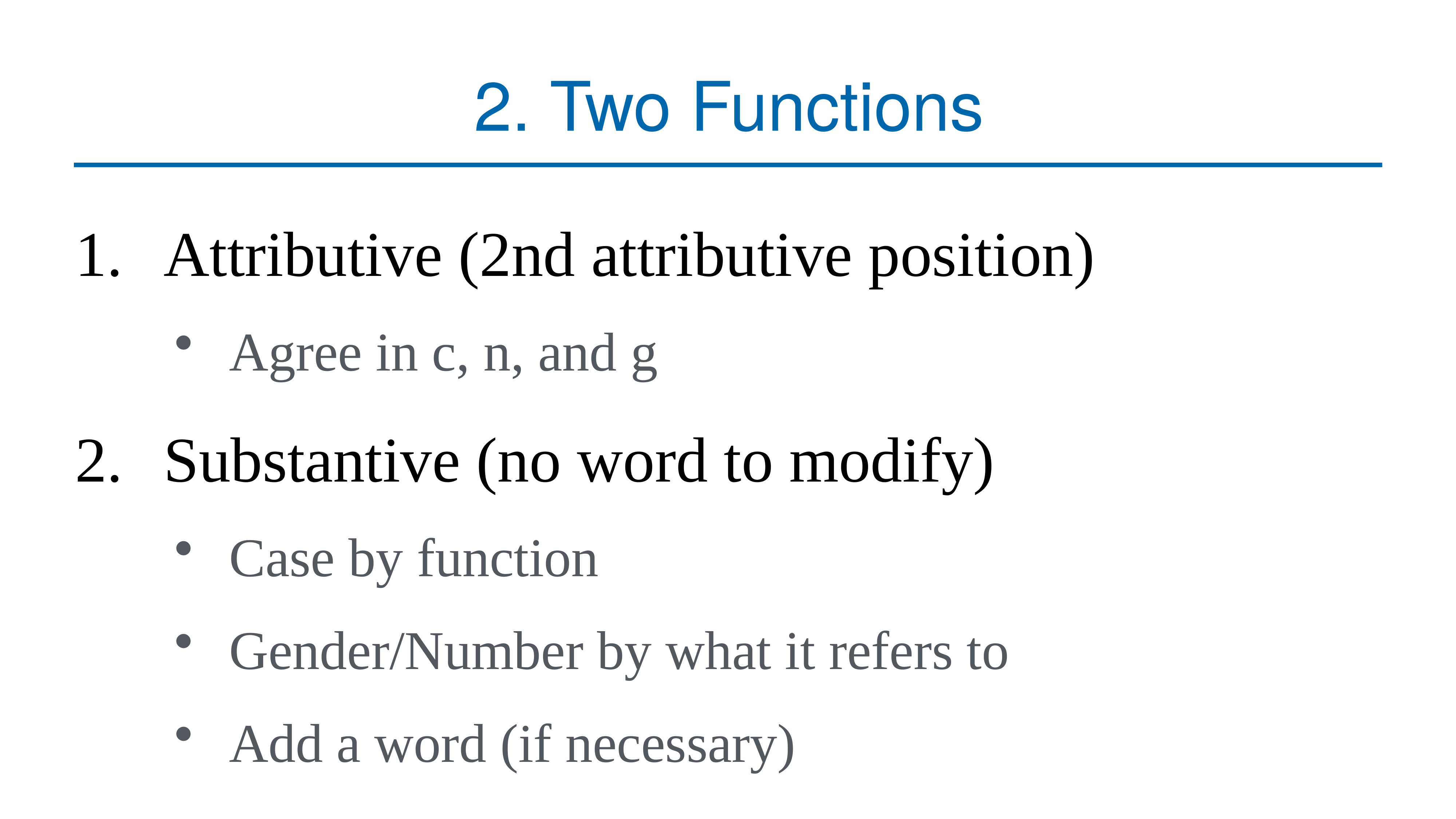

# 2. Two Functions
Attributive (2nd attributive position)
Agree in c, n, and g
Substantive (no word to modify)
Case by function
Gender/Number by what it refers to
Add a word (if necessary)